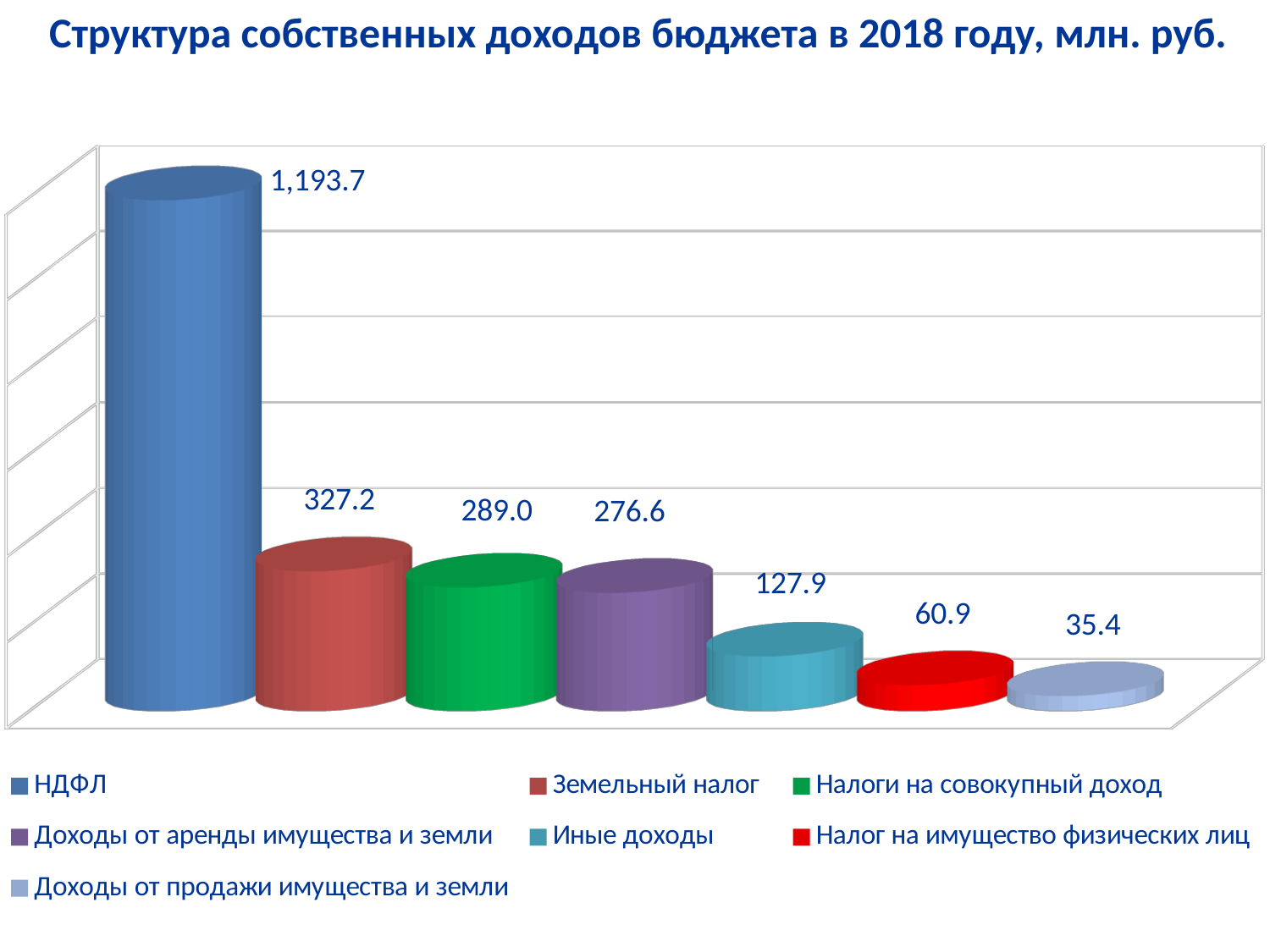

# Структура собственных доходов бюджета в 2018 году, млн. руб.

[unsupported chart]